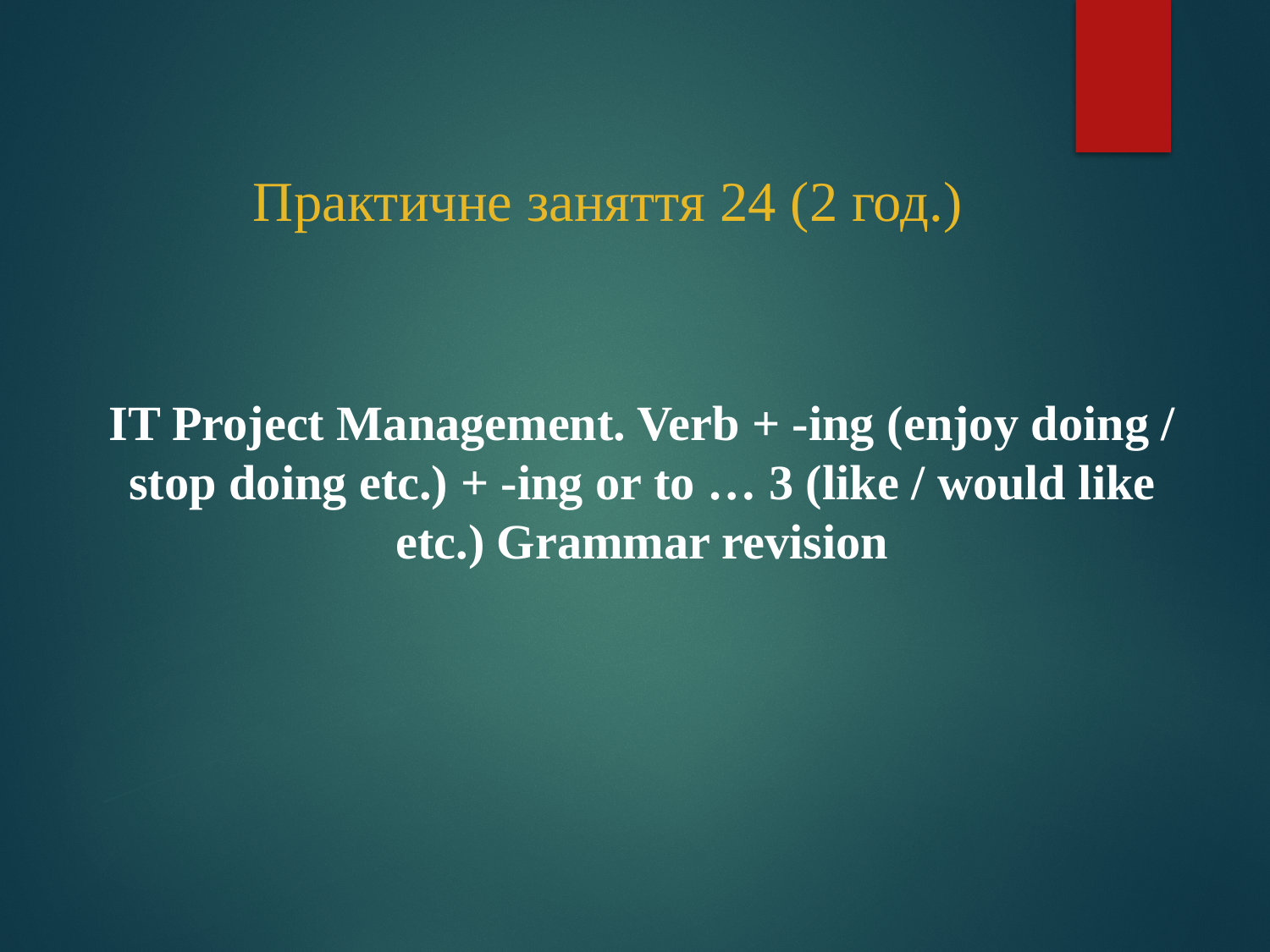

# Практичне заняття 24 (2 год.)
IT Project Management. Verb + -ing (enjoy doing / stop doing etc.) + -ing or to … 3 (like / would like etc.) Grammar revision